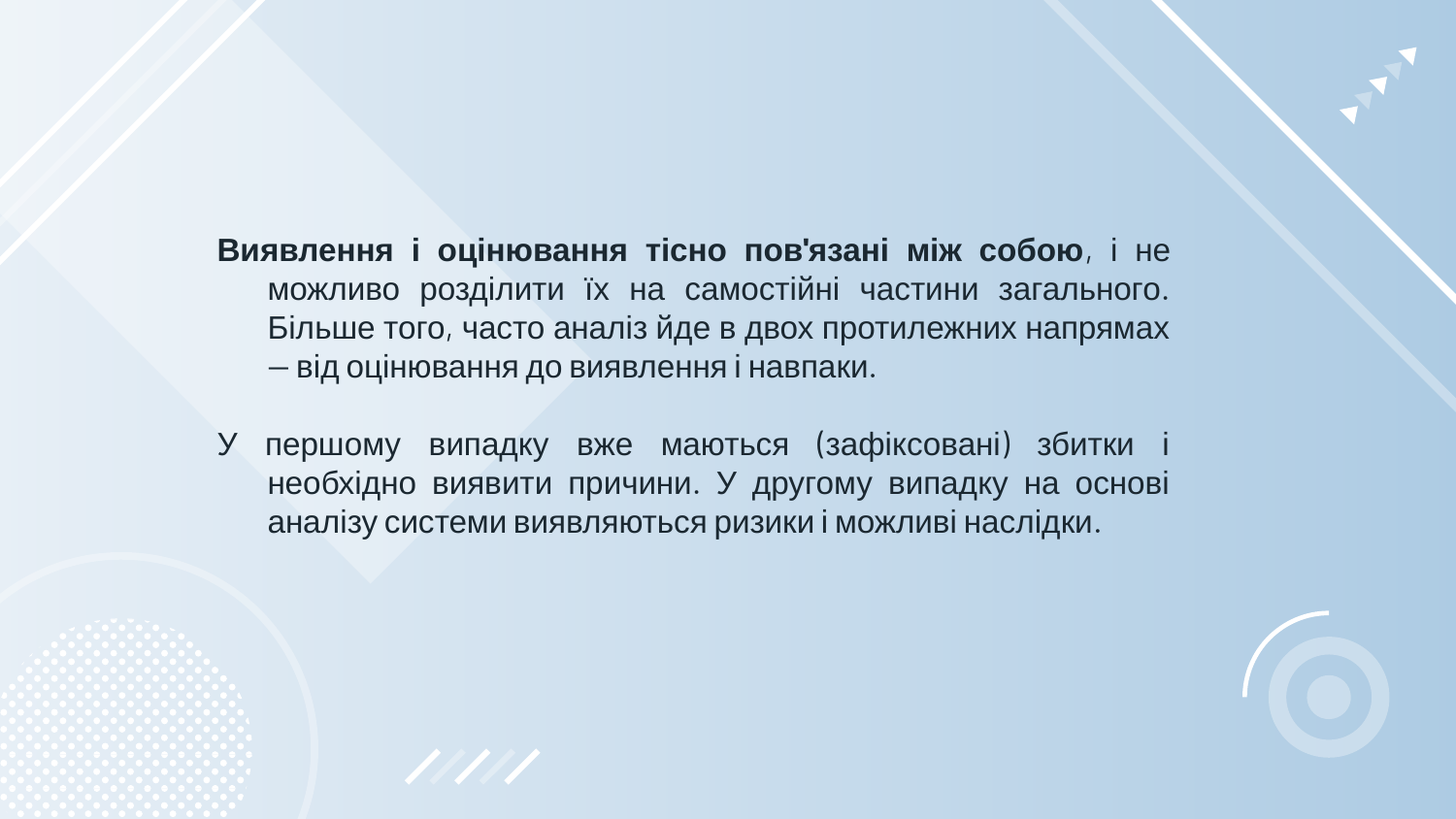

Виявлення і оцінювання тісно пов'язані між собою, і не можливо розділити їх на самостійні частини загального. Більше того, часто аналіз йде в двох протилежних напрямах — від оцінювання до виявлення і навпаки.

У першому випадку вже маються (зафіксовані) збитки і необхідно виявити причини. У другому випадку на основі аналізу системи виявляються ризики і можливі наслідки.